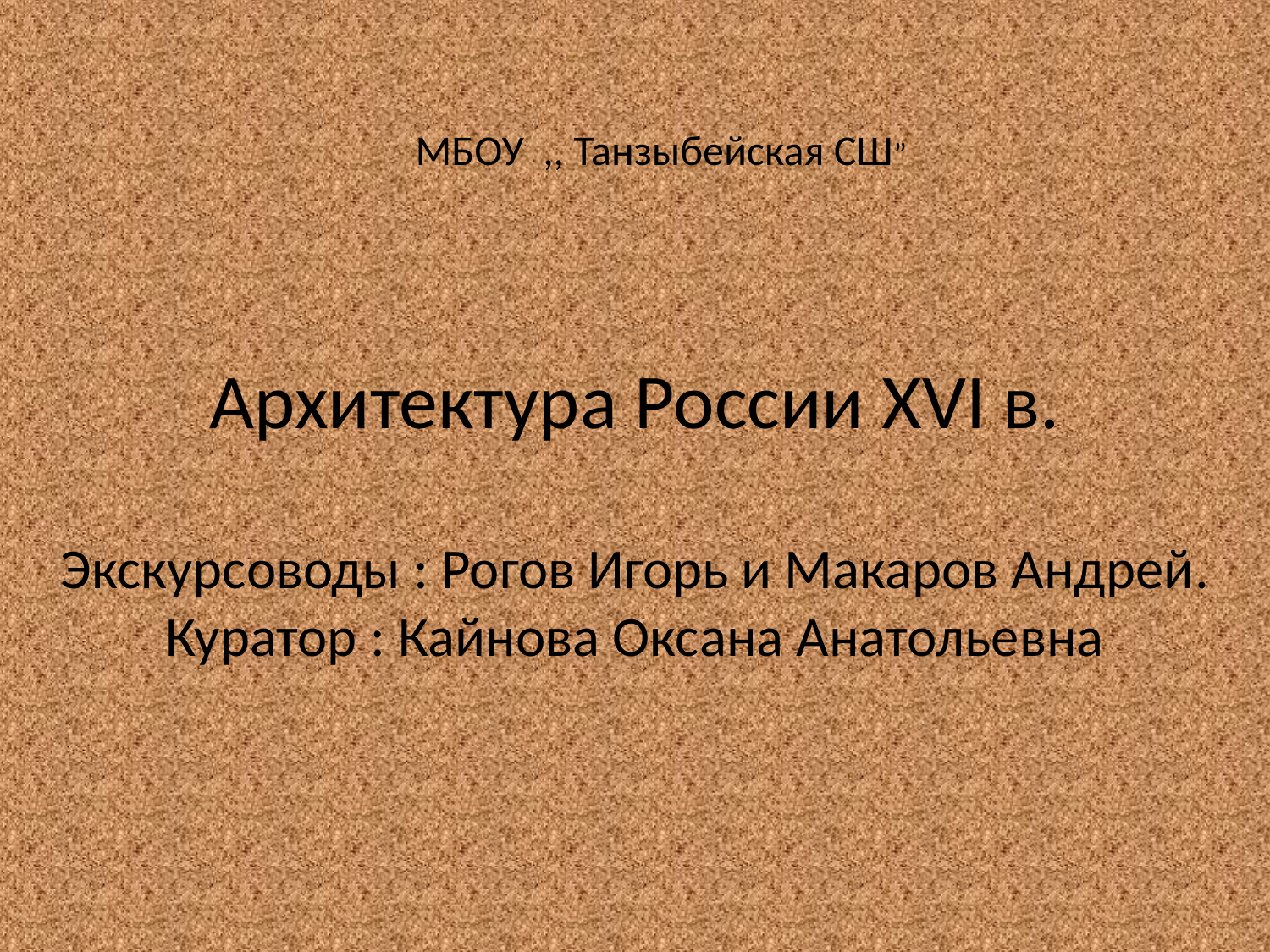

МБОУ  ,, Танзыбейская СШ”
# Архитектура России XVI в.
Экскурсоводы : Рогов Игорь и Макаров Андрей. Куратор : Кайнова Оксана Анатольевна